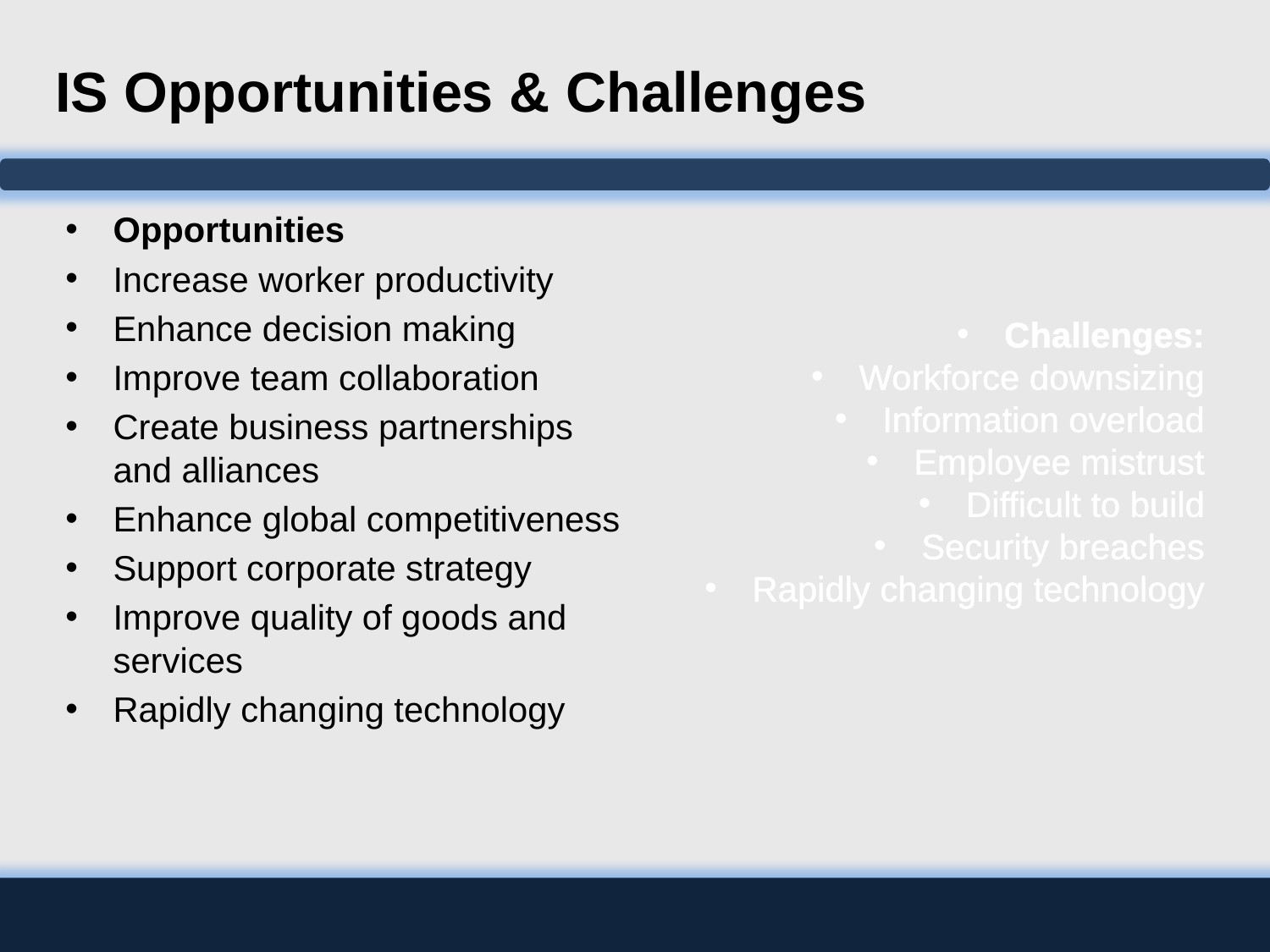

# IS Opportunities & Challenges
Opportunities
Increase worker productivity
Enhance decision making
Improve team collaboration
Create business partnerships and alliances
Enhance global competitiveness
Support corporate strategy
Improve quality of goods and services
Rapidly changing technology
Challenges:
Workforce downsizing
Information overload
Employee mistrust
Difficult to build
Security breaches
Rapidly changing technology